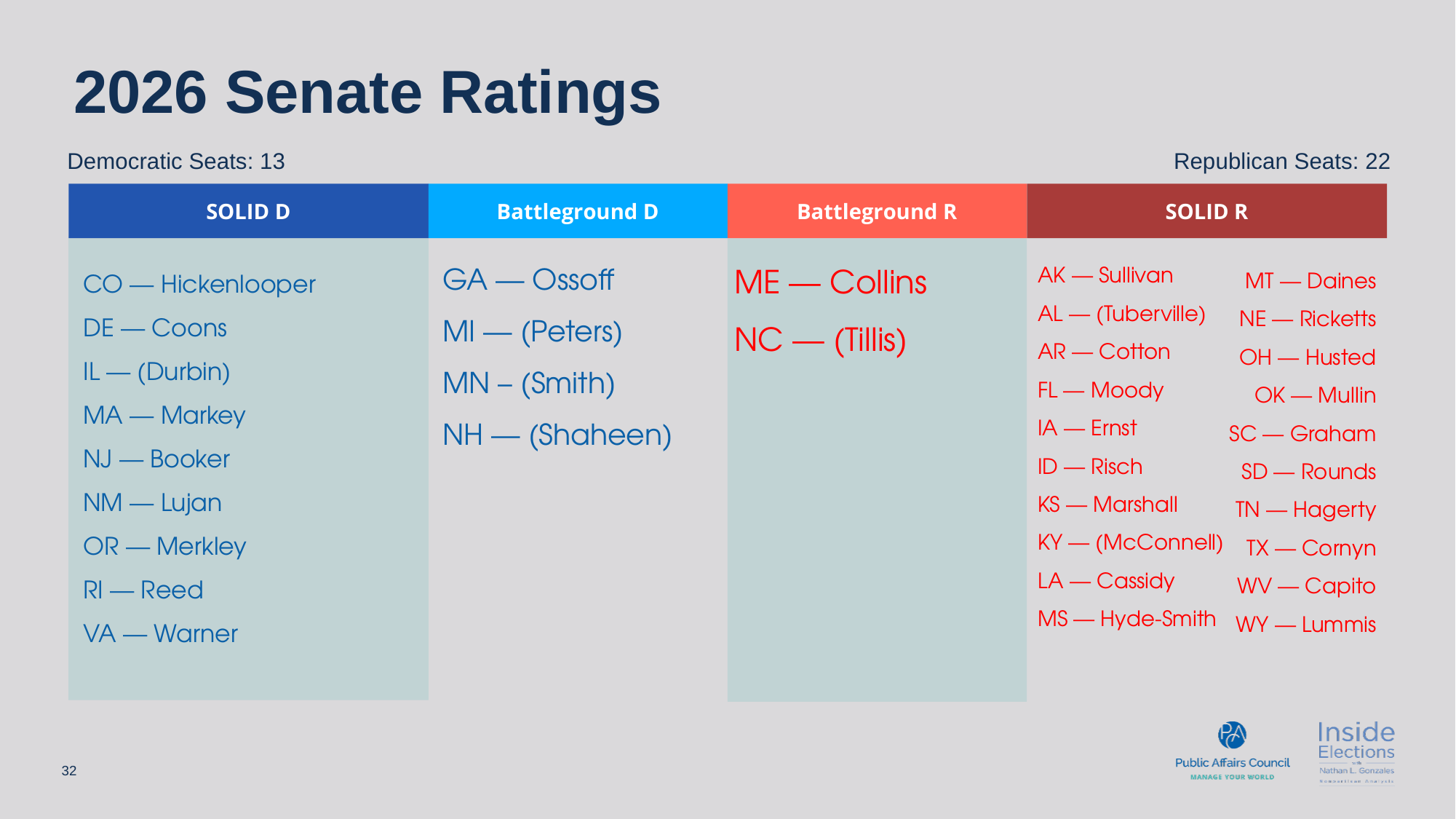

# 2026 Senate Ratings
Republican Seats: 22
Democratic Seats: 13

SOLID D

Battleground D

Battleground R

SOLID R

ME — Collins
NC — (Tillis)

GA — Ossoff
MI — (Peters)
MN – (Smith)
NH — (Shaheen)
AK — Sullivan
AL — (Tuberville)
AR — Cotton
FL — Moody
IA — Ernst
ID — Risch
KS — Marshall
KY — (McConnell)
LA — Cassidy
MS — Hyde-Smith
MT — Daines
NE — Ricketts
OH — Husted
OK — Mullin
SC — Graham
SD — Rounds
TN — Hagerty
TX — Cornyn
WV — Capito
WY — Lummis
CO — Hickenlooper
DE — Coons
IL — (Durbin)
MA — Markey
NJ — Booker
NM — Lujan
OR — Merkley
RI — Reed
VA — Warner